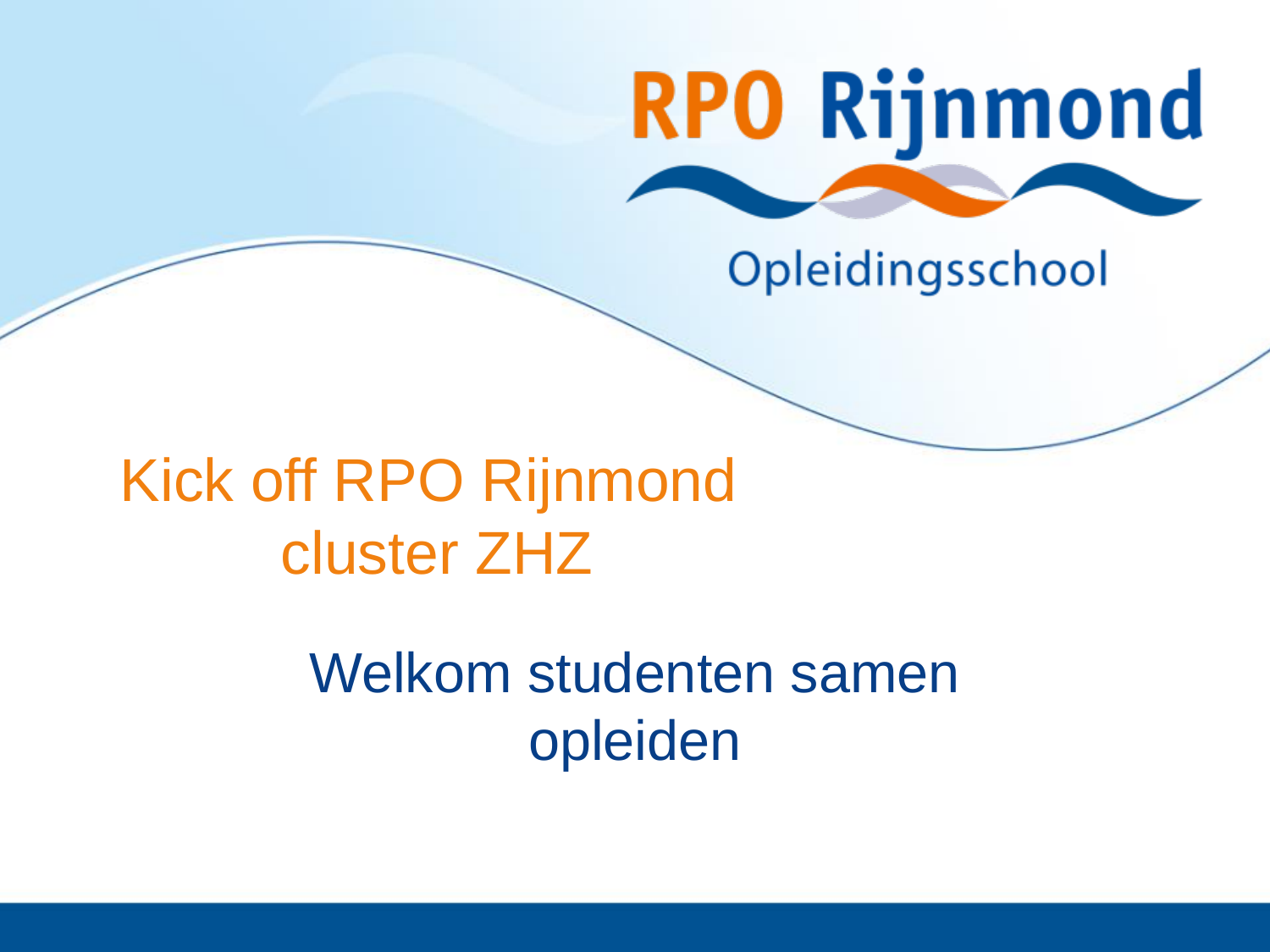

# Kick off RPO Rijnmond cluster ZHZ
Welkom studenten samen opleiden